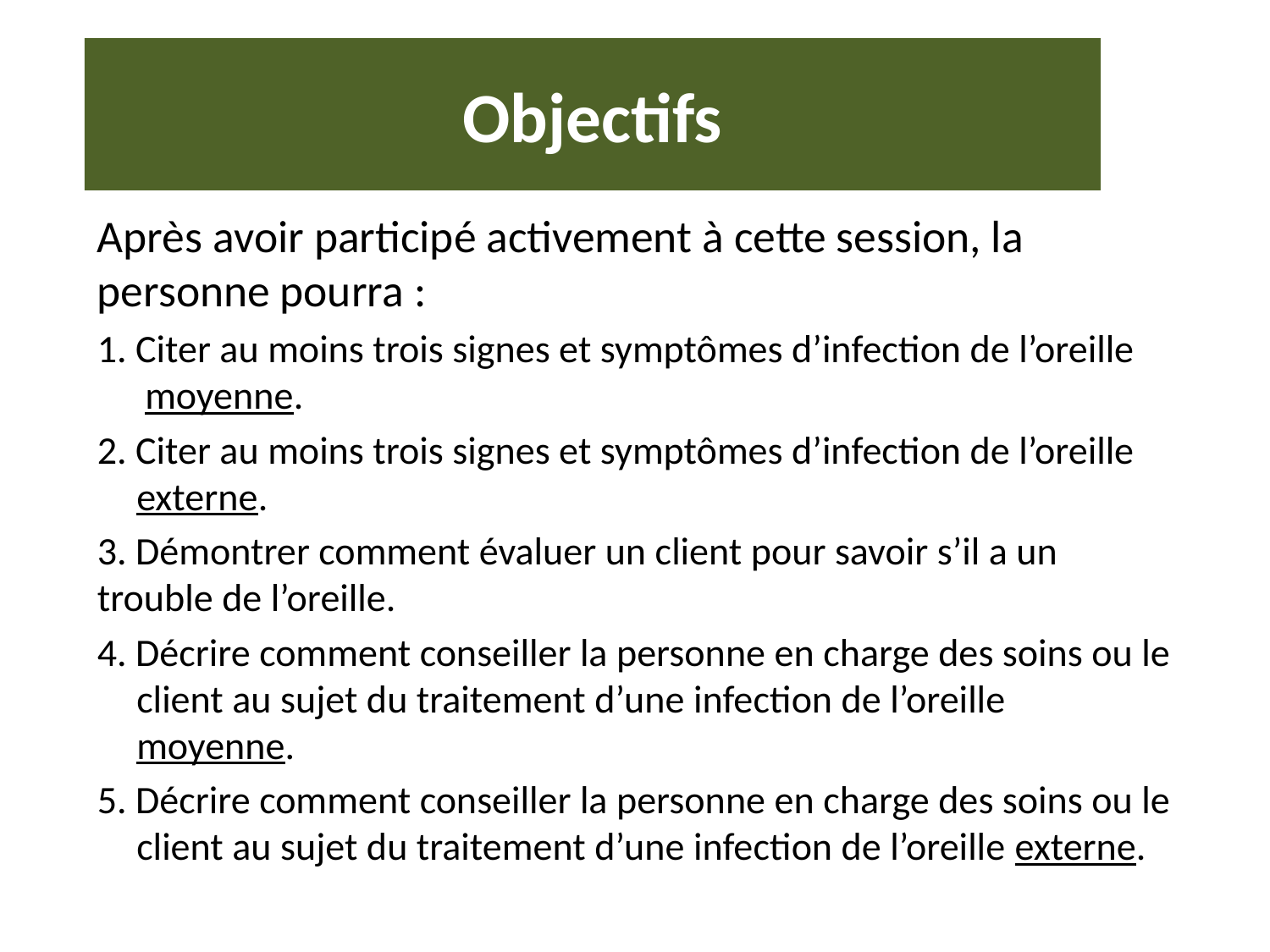

# Objectifs
Après avoir participé activement à cette session, la personne pourra :
1. Citer au moins trois signes et symptômes d’infection de l’oreille moyenne.
2. Citer au moins trois signes et symptômes d’infection de l’oreille externe.
3. Démontrer comment évaluer un client pour savoir s’il a un trouble de l’oreille.
4. Décrire comment conseiller la personne en charge des soins ou le client au sujet du traitement d’une infection de l’oreille moyenne.
5. Décrire comment conseiller la personne en charge des soins ou le client au sujet du traitement d’une infection de l’oreille externe.